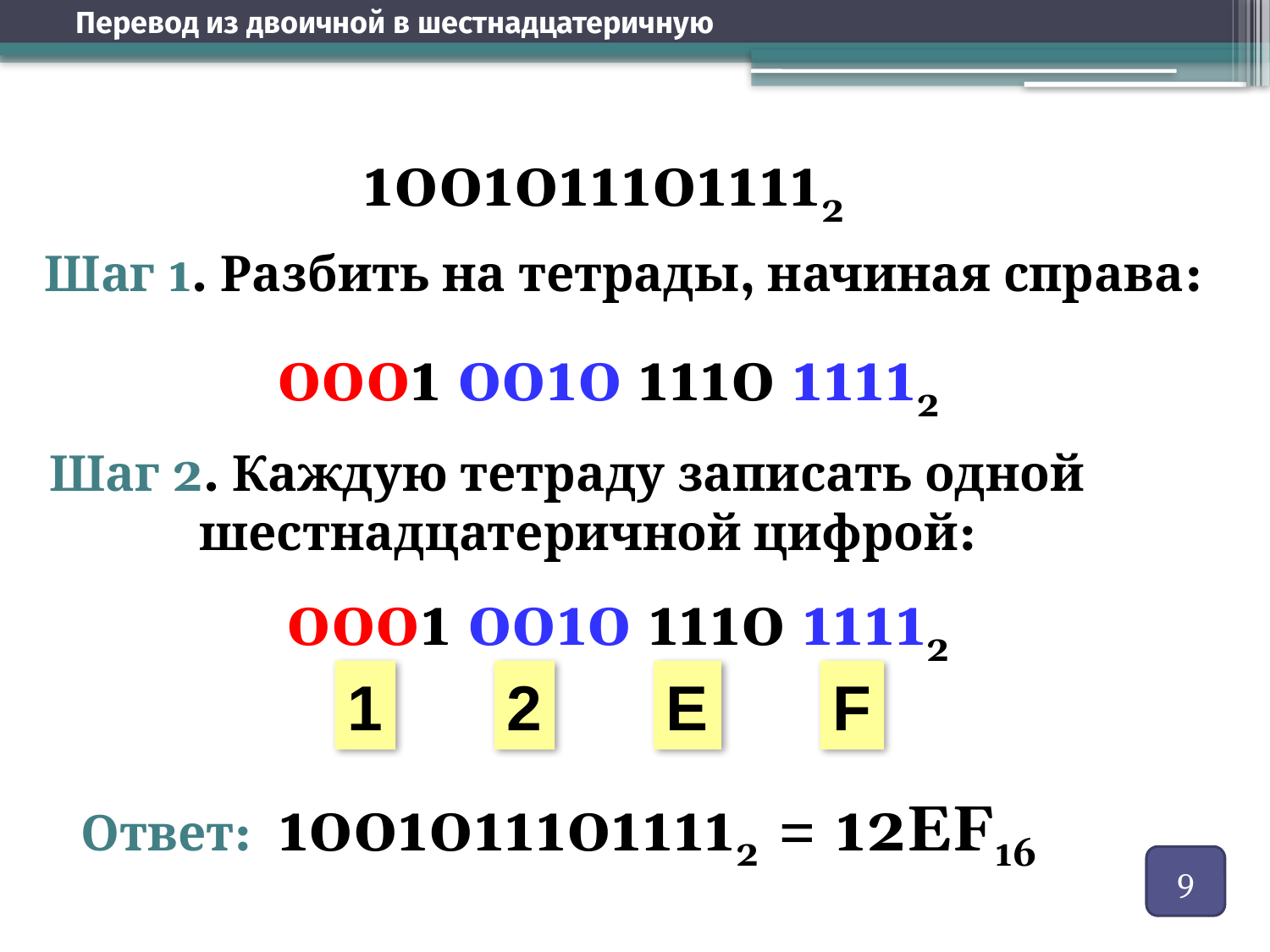

# Перевод из двоичной в шестнадцатеричную
10010111011112
Шаг 1. Разбить на тетрады, начиная справа:
0001 0010 1110 11112
Шаг 2. Каждую тетраду записать одной
            шестнадцатеричной цифрой:
0001 0010 1110 11112
1
2
E
F
Ответ:  10010111011112 = 12EF16
9